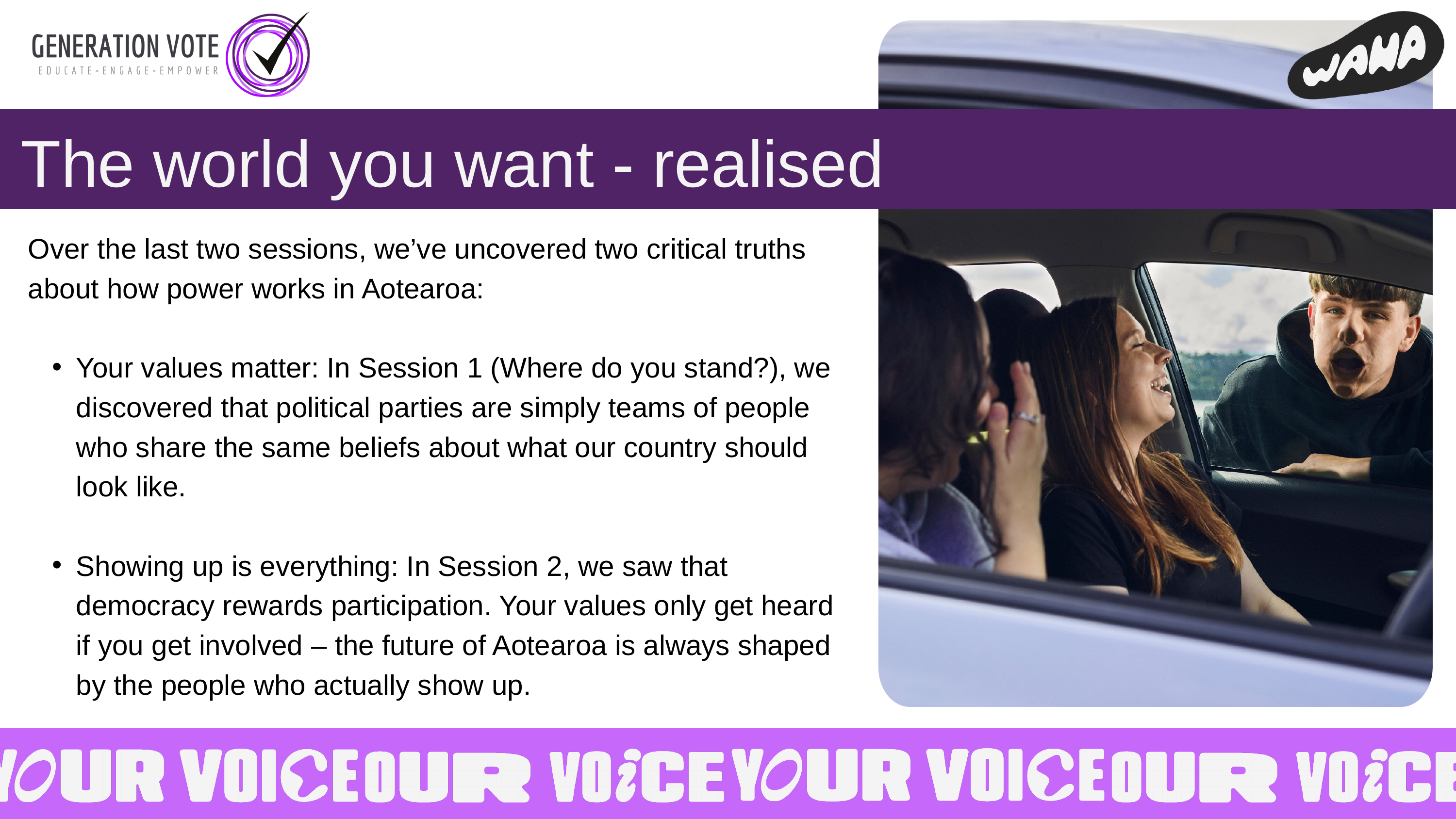

The world you want - realised

Over the last two sessions, we’ve uncovered two critical truths about how power works in Aotearoa:

Your values matter: In Session 1 (Where do you stand?), we discovered that political parties are simply teams of people who share the same beliefs about what our country should look like.

Showing up is everything: In Session 2, we saw that democracy rewards participation. Your values only get heard if you get involved – the future of Aotearoa is always shaped by the people who actually show up.